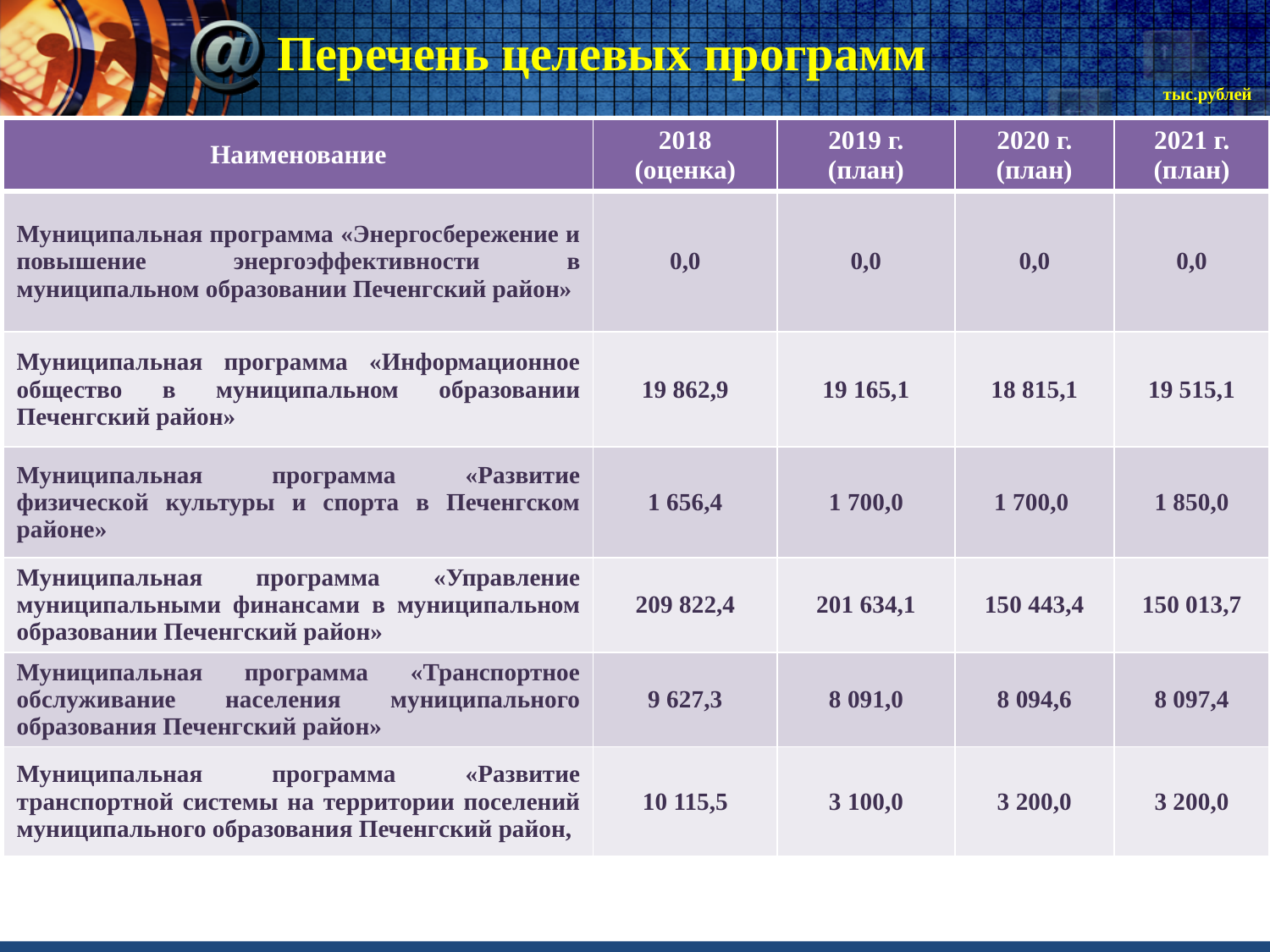

Перечень целевых программ
тыс.рублей
| Наименование | 2018 (оценка) | 2019 г. (план) | 2020 г. (план) | 2021 г. (план) |
| --- | --- | --- | --- | --- |
| Муниципальная программа «Энергосбережение и повышение энергоэффективности в муниципальном образовании Печенгский район» | 0,0 | 0,0 | 0,0 | 0,0 |
| Муниципальная программа «Информационное общество в муниципальном образовании Печенгский район» | 19 862,9 | 19 165,1 | 18 815,1 | 19 515,1 |
| Муниципальная программа «Развитие физической культуры и спорта в Печенгском районе» | 1 656,4 | 1 700,0 | 1 700,0 | 1 850,0 |
| Муниципальная программа «Управление муниципальными финансами в муниципальном образовании Печенгский район» | 209 822,4 | 201 634,1 | 150 443,4 | 150 013,7 |
| Муниципальная программа «Транспортное обслуживание населения муниципального образования Печенгский район» | 9 627,3 | 8 091,0 | 8 094,6 | 8 097,4 |
| Муниципальная программа «Развитие транспортной системы на территории поселений муниципального образования Печенгский район, | 10 115,5 | 3 100,0 | 3 200,0 | 3 200,0 |